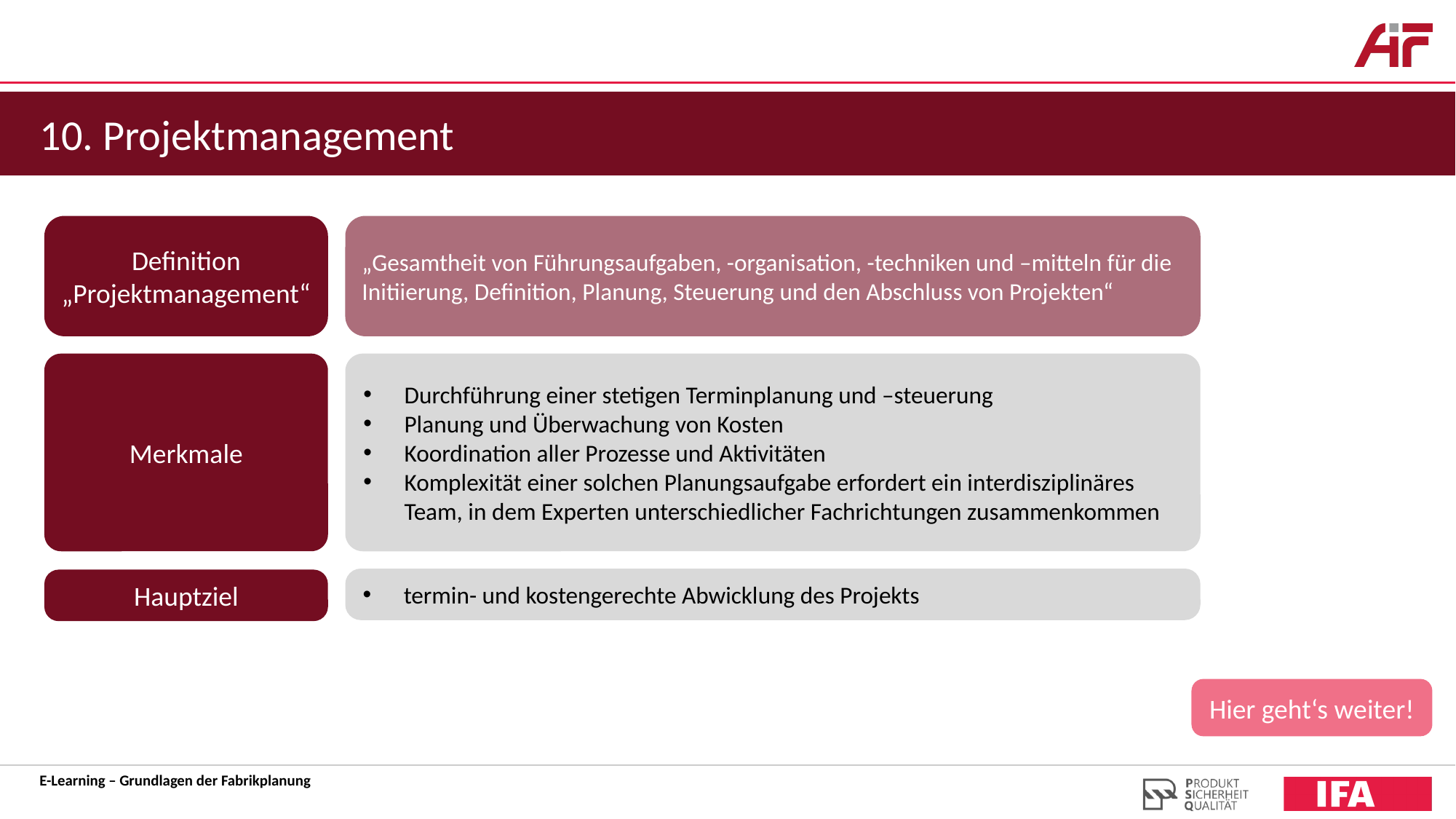

10. Projektmanagement
Definition
„Projektmanagement“
„Gesamtheit von Führungsaufgaben, -organisation, -techniken und –mitteln für die Initiierung, Definition, Planung, Steuerung und den Abschluss von Projekten“
Merkmale
Durchführung einer stetigen Terminplanung und –steuerung
Planung und Überwachung von Kosten
Koordination aller Prozesse und Aktivitäten
Komplexität einer solchen Planungsaufgabe erfordert ein interdisziplinäres Team, in dem Experten unterschiedlicher Fachrichtungen zusammenkommen
termin- und kostengerechte Abwicklung des Projekts
Hauptziel
Hier geht‘s weiter!